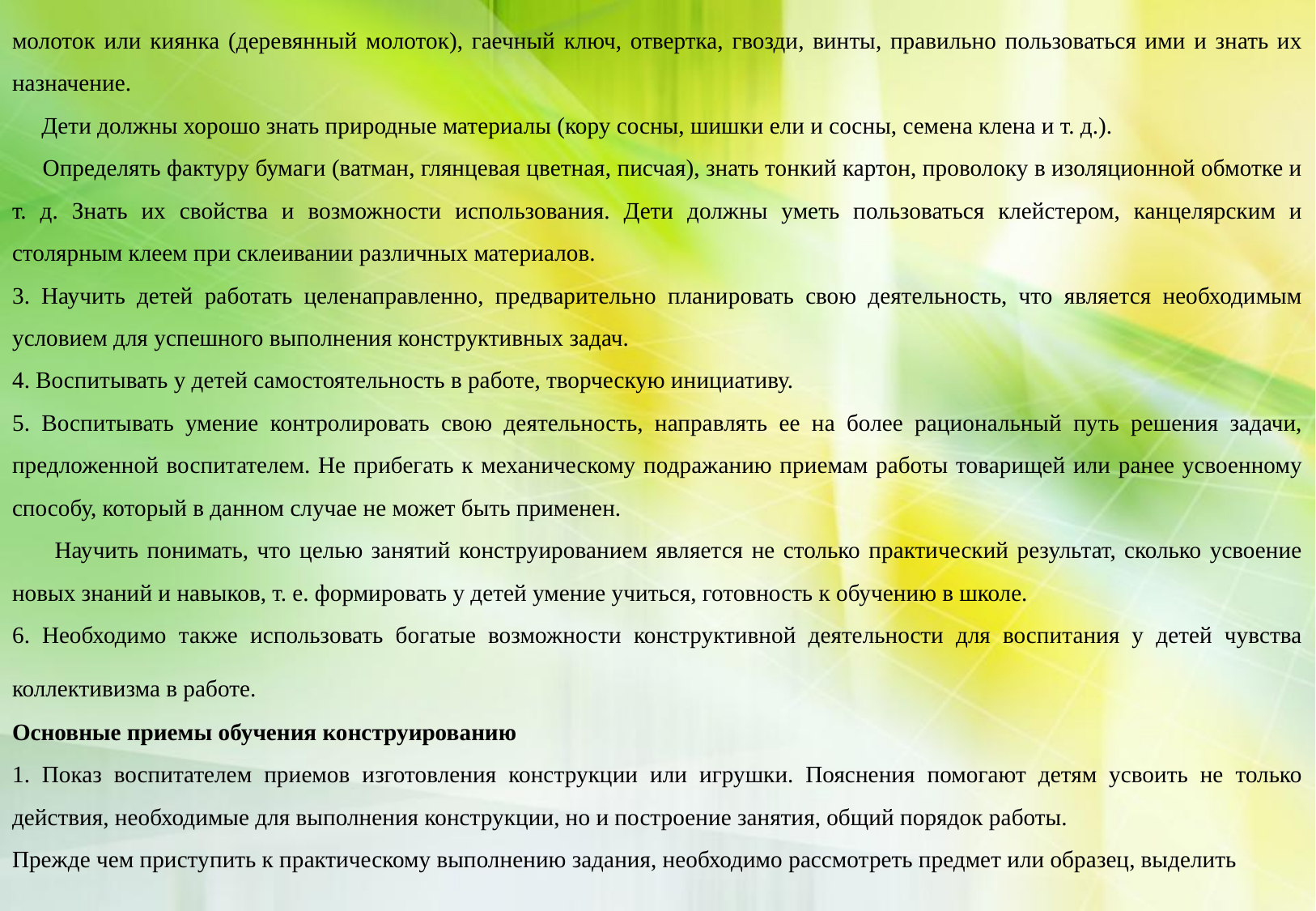

молоток или киянка (деревянный молоток), гаечный ключ, отвертка, гвозди, винты, правильно пользоваться ими и знать их назначение.
     Дети должны хорошо знать природные материалы (кору сосны, шишки ели и сосны, семена клена и т. д.).
     Определять фактуру бумаги (ватман, глянцевая цветная, писчая), знать тонкий картон, проволоку в изоляционной обмотке и т. д. Знать их свойства и возможности использования. Дети должны уметь пользоваться клейстером, канцелярским и столярным клеем при склеивании различных материалов.
3. Научить детей работать целенаправленно, предварительно планировать свою деятельность, что является необходимым условием для успешного выполнения конструктивных задач.
4. Воспитывать у детей самостоятельность в работе, творческую инициативу.
5. Воспитывать умение контролировать свою деятельность, направлять ее на более рациональный путь решения задачи, предложенной воспитателем. Не прибегать к механическому подражанию приемам работы товарищей или ранее усвоенному способу, который в данном случае не может быть применен.
     Научить понимать, что целью занятий конструированием является не столько практический результат, сколько усвоение новых знаний и навыков, т. е. формировать у детей умение учиться, готовность к обучению в школе.
6. Необходимо также использовать богатые возможности конструктивной деятельности для воспитания у детей чувства коллективизма в работе.
Основные приемы обучения конструированию
1. Показ воспитателем приемов изготовления конструкции или игрушки. Пояснения помогают детям усвоить не только действия, необходимые для выполнения конструкции, но и построение занятия, общий порядок работы.
Прежде чем приступить к практическому выполнению задания, необходимо рассмотреть предмет или образец, выделить